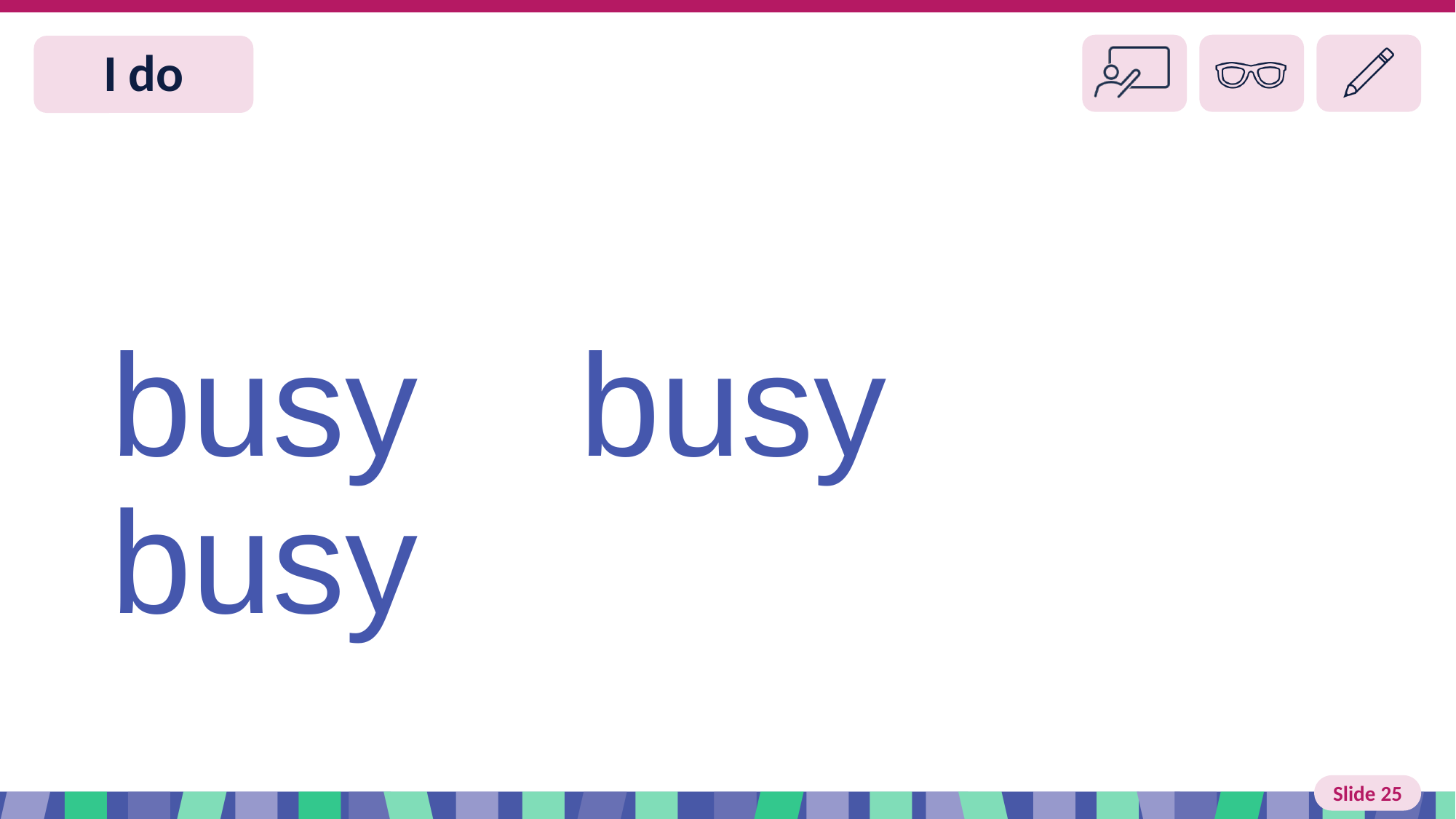

Slide 25 I do
busy    busy    busy